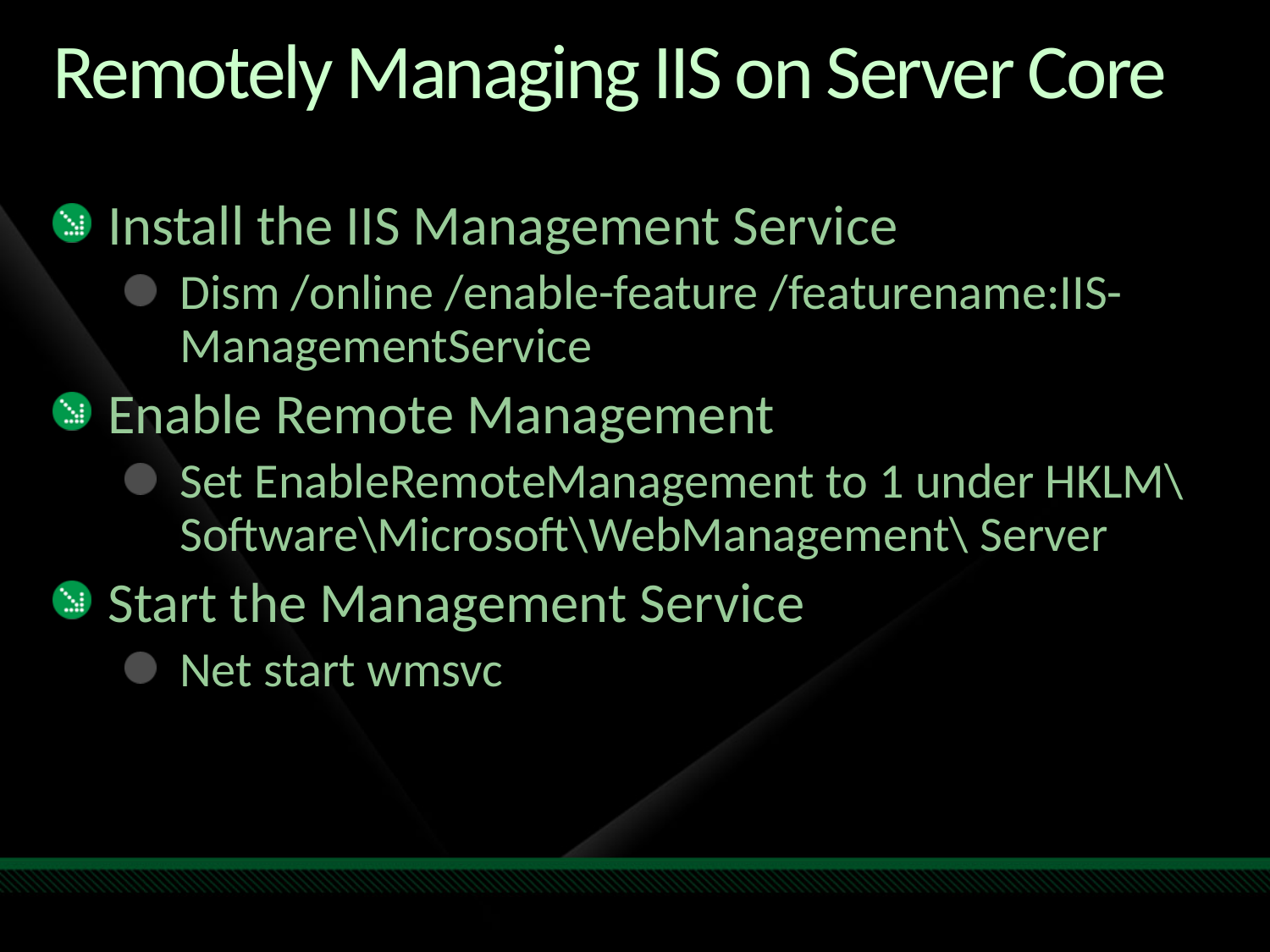

# Remotely Managing IIS on Server Core
Install the IIS Management Service
Dism /online /enable-feature /featurename:IIS-ManagementService
Enable Remote Management
Set EnableRemoteManagement to 1 under HKLM\Software\Microsoft\WebManagement\ Server
Start the Management Service
Net start wmsvc